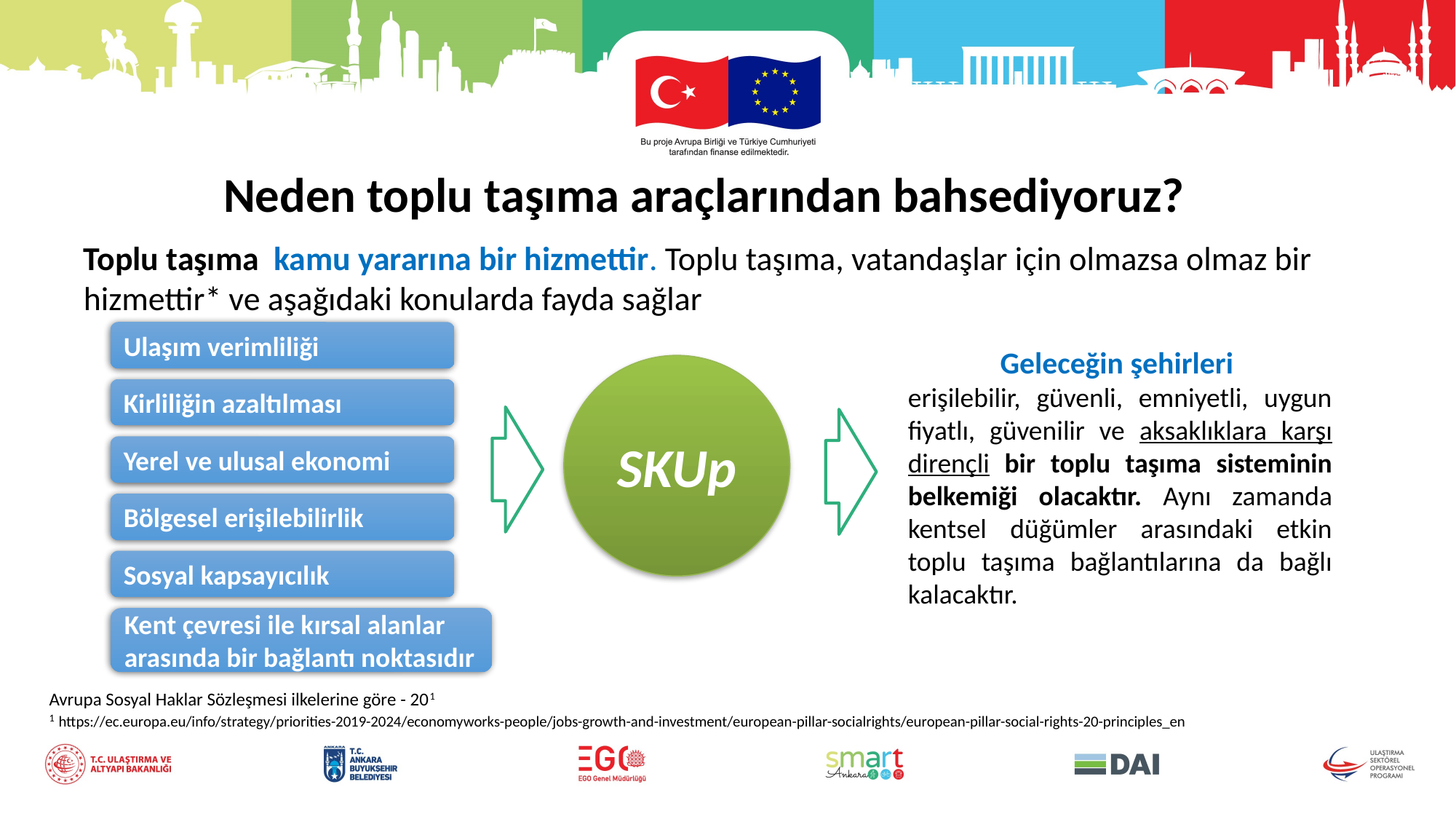

Neden toplu taşıma araçlarından bahsediyoruz?
Toplu taşıma  kamu yararına bir hizmettir. Toplu taşıma, vatandaşlar için olmazsa olmaz bir hizmettir* ve aşağıdaki konularda fayda sağlar
Ulaşım verimliliği
Kirliliğin azaltılması
Yerel ve ulusal ekonomi
Bölgesel erişilebilirlik
Sosyal kapsayıcılık
Kent çevresi ile kırsal alanlar arasında bir bağlantı noktasıdır
Geleceğin şehirleri
erişilebilir, güvenli, emniyetli, uygun fiyatlı, güvenilir ve aksaklıklara karşı dirençli bir toplu taşıma sisteminin belkemiği olacaktır. Aynı zamanda kentsel düğümler arasındaki etkin toplu taşıma bağlantılarına da bağlı kalacaktır.
SKUp

Avrupa Sosyal Haklar Sözleşmesi ilkelerine göre - 201
1 https://ec.europa.eu/info/strategy/priorities-2019-2024/economyworks-people/jobs-growth-and-investment/european-pillar-socialrights/european-pillar-social-rights-20-principles_en